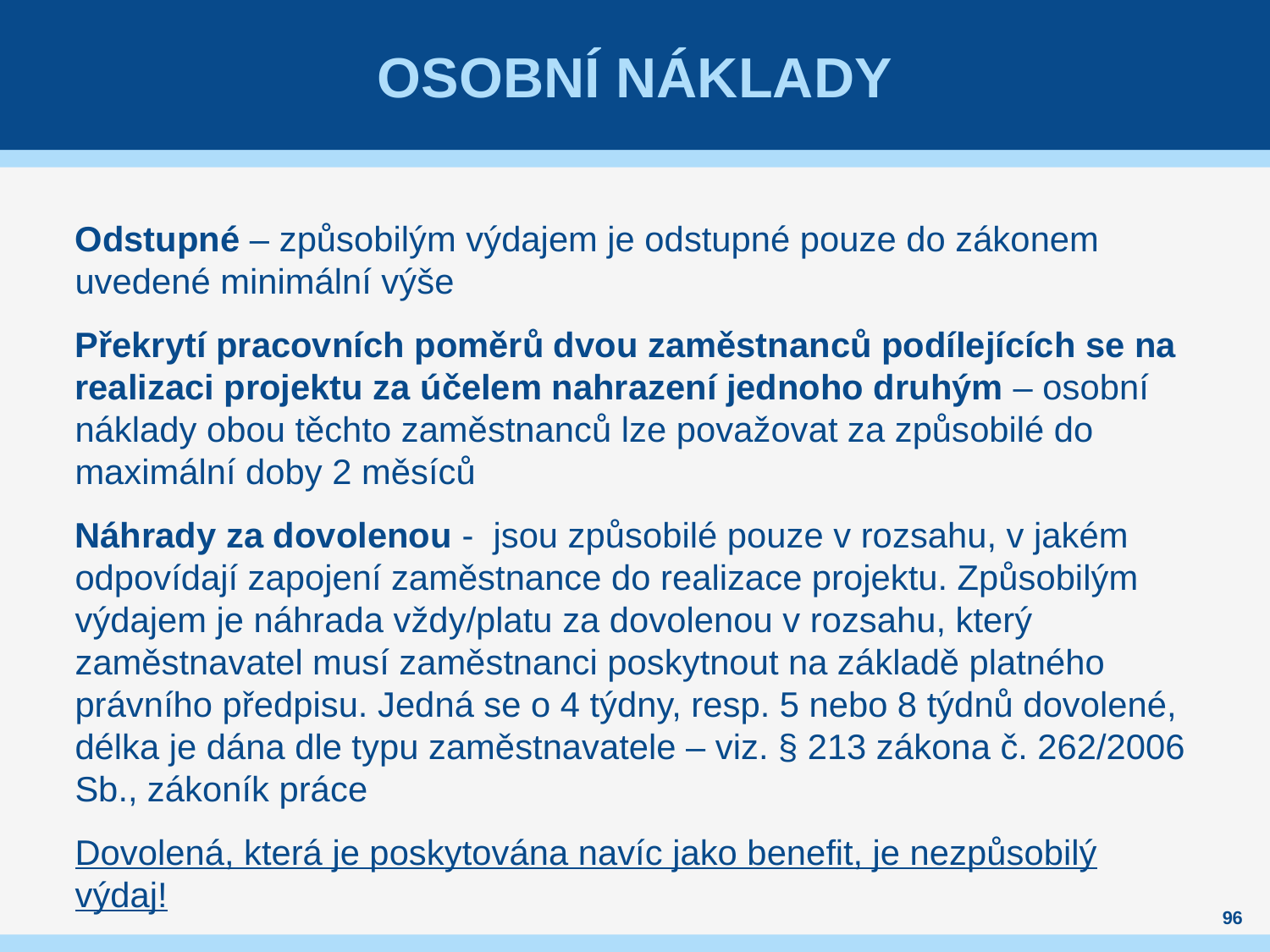

# Osobní náklady
Odstupné – způsobilým výdajem je odstupné pouze do zákonem uvedené minimální výše
Překrytí pracovních poměrů dvou zaměstnanců podílejících se na realizaci projektu za účelem nahrazení jednoho druhým – osobní náklady obou těchto zaměstnanců lze považovat za způsobilé do maximální doby 2 měsíců
Náhrady za dovolenou -  jsou způsobilé pouze v rozsahu, v jakém odpovídají zapojení zaměstnance do realizace projektu. Způsobilým výdajem je náhrada vždy/platu za dovolenou v rozsahu, který zaměstnavatel musí zaměstnanci poskytnout na základě platného právního předpisu. Jedná se o 4 týdny, resp. 5 nebo 8 týdnů dovolené, délka je dána dle typu zaměstnavatele – viz. § 213 zákona č. 262/2006 Sb., zákoník práce
Dovolená, která je poskytována navíc jako benefit, je nezpůsobilý výdaj!
96